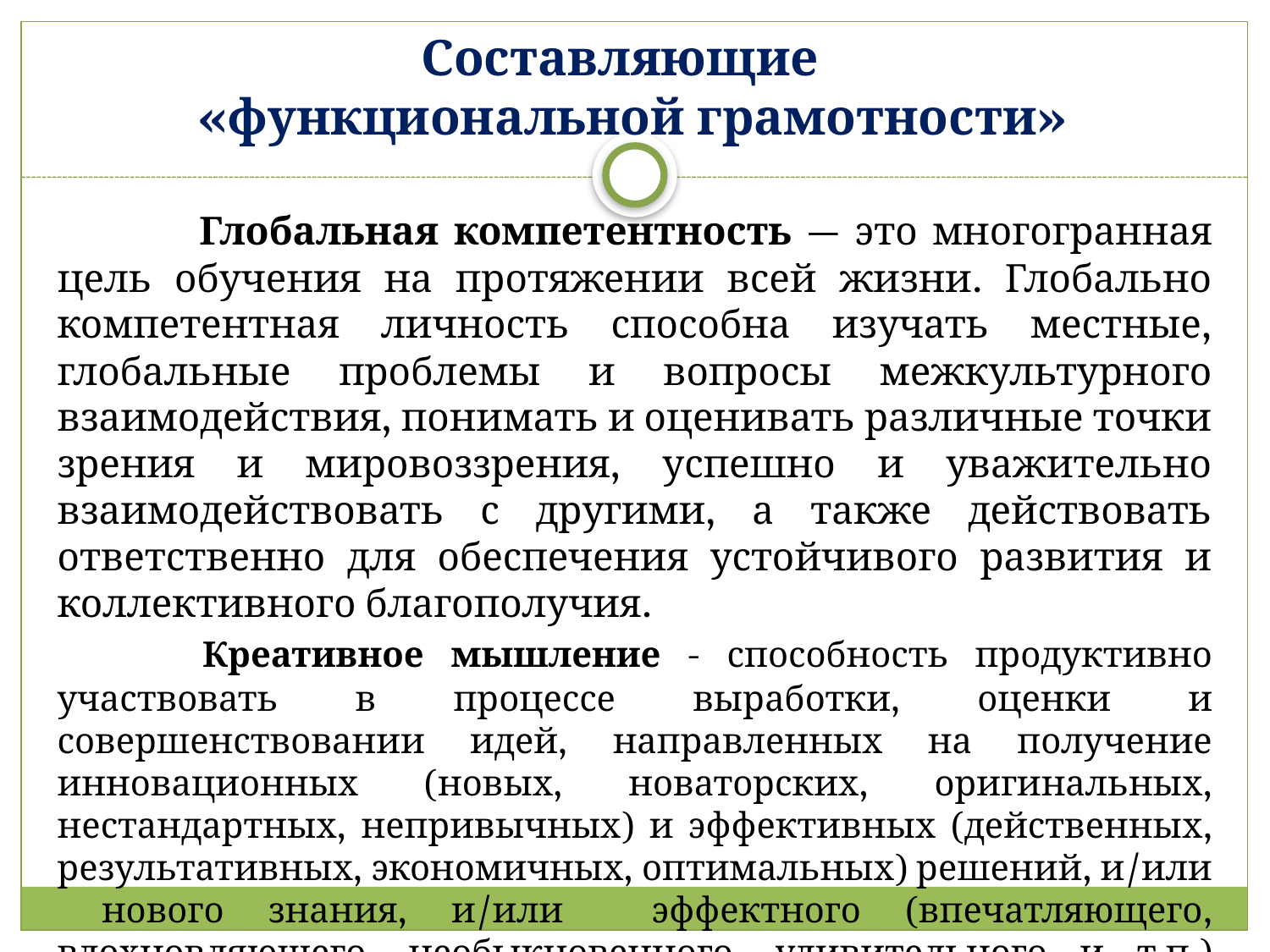

Составляющие
«функциональной грамотности»
	 Глобальная компетентность — это многогранная цель обучения на протяжении всей жизни. Глобально компетентная личность способна изучать местные, глобальные проблемы и вопросы межкультурного взаимодействия, понимать и оценивать различные точки зрения и мировоззрения, успешно и уважительно взаимодействовать с другими, а также действовать ответственно для обеспечения устойчивого развития и коллективного благополучия.
 	Креативное мышление - способность продуктивно участвовать в процессе выработки, оценки и совершенствовании идей, направленных на получение инновационных (новых, новаторских, оригинальных, нестандартных, непривычных) и эффективных (действенных, результативных, экономичных, оптимальных) решений, и/или  нового знания, и/или  эффектного (впечатляющего, вдохновляющего, необыкновенного, удивительного и т.п.) выражения воображения.